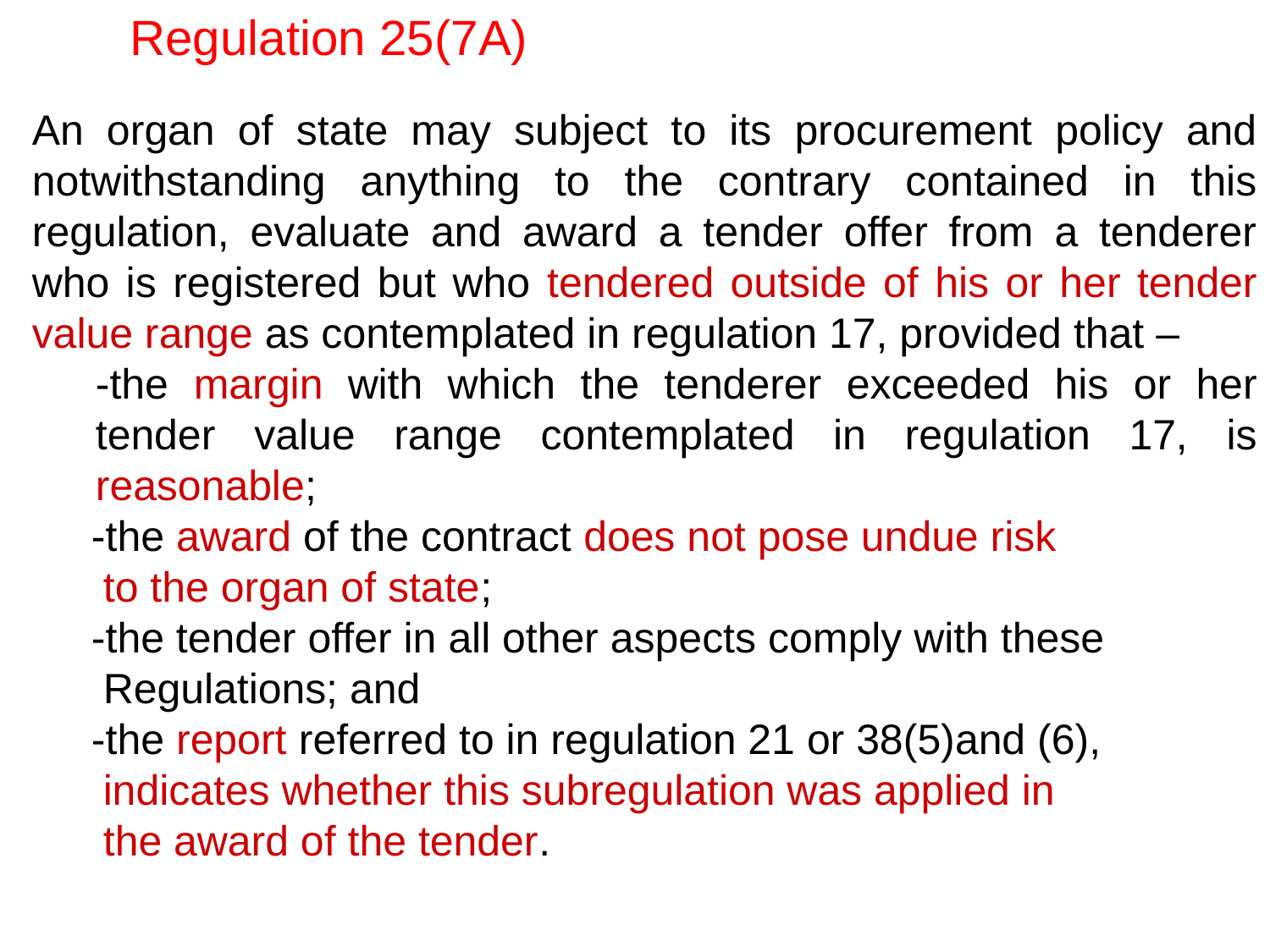

Regulation 25(7A)
An organ of state may subject to its procurement policy and notwithstanding anything to the contrary contained in this regulation, evaluate and award a tender offer from a tenderer who is registered but who tendered outside of his or her tender value range as contemplated in regulation 17, provided that –
-the margin with which the tenderer exceeded his or her tender value range contemplated in regulation 17, is reasonable;
     -the award of the contract does not pose undue risk
      to the organ of state;
     -the tender offer in all other aspects comply with these
      Regulations; and
     -the report referred to in regulation 21 or 38(5)and (6),
      indicates whether this subregulation was applied in
      the award of the tender.